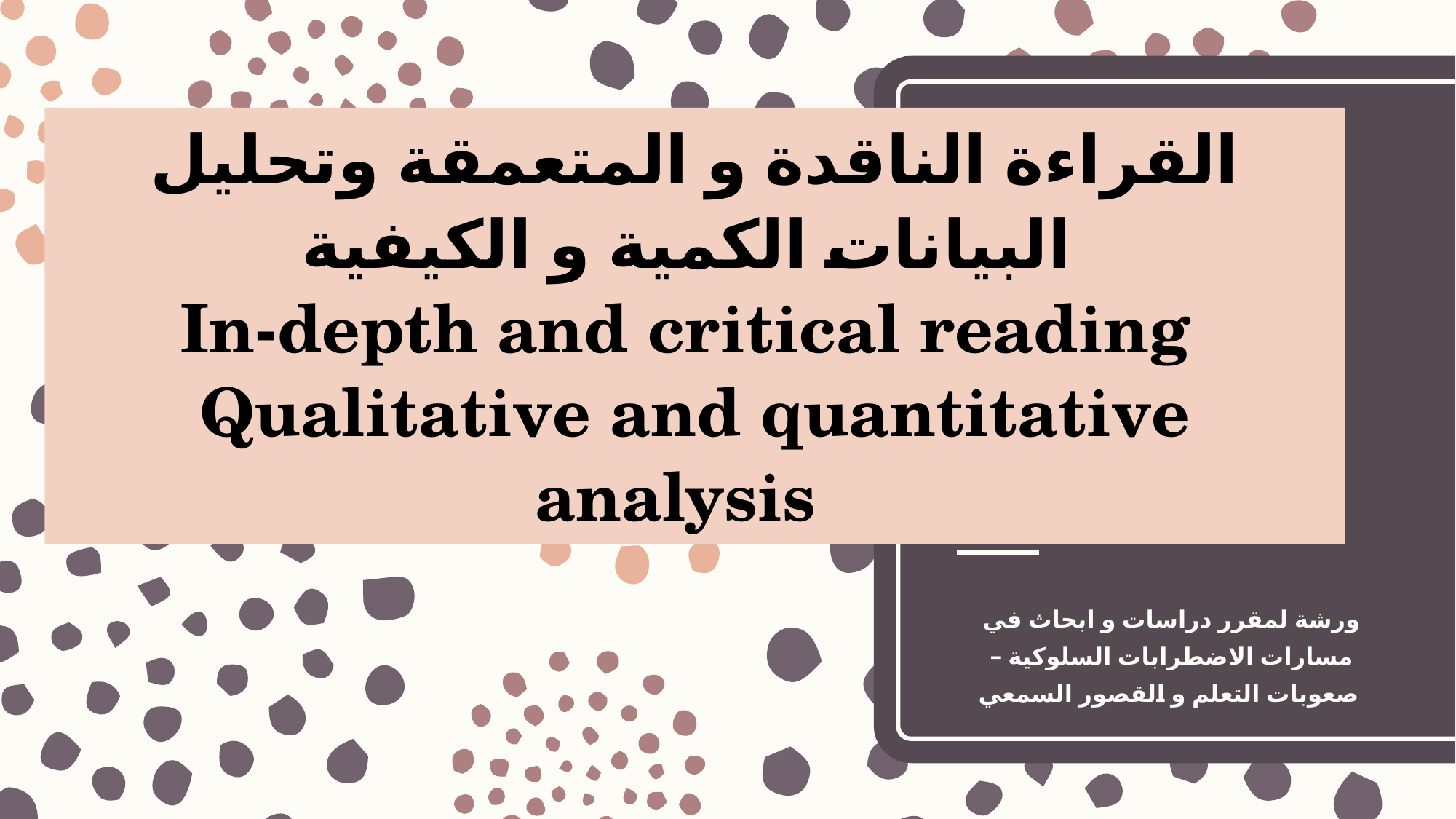

# القراءة الناقدة و المتعمقة وتحليل البيانات الكمية و الكيفية In-depth and critical reading Qualitative and quantitative analysis
ورشة لمقرر دراسات و ابحاث في مسارات الاضطرابات السلوكية – صعوبات التعلم و القصور السمعي